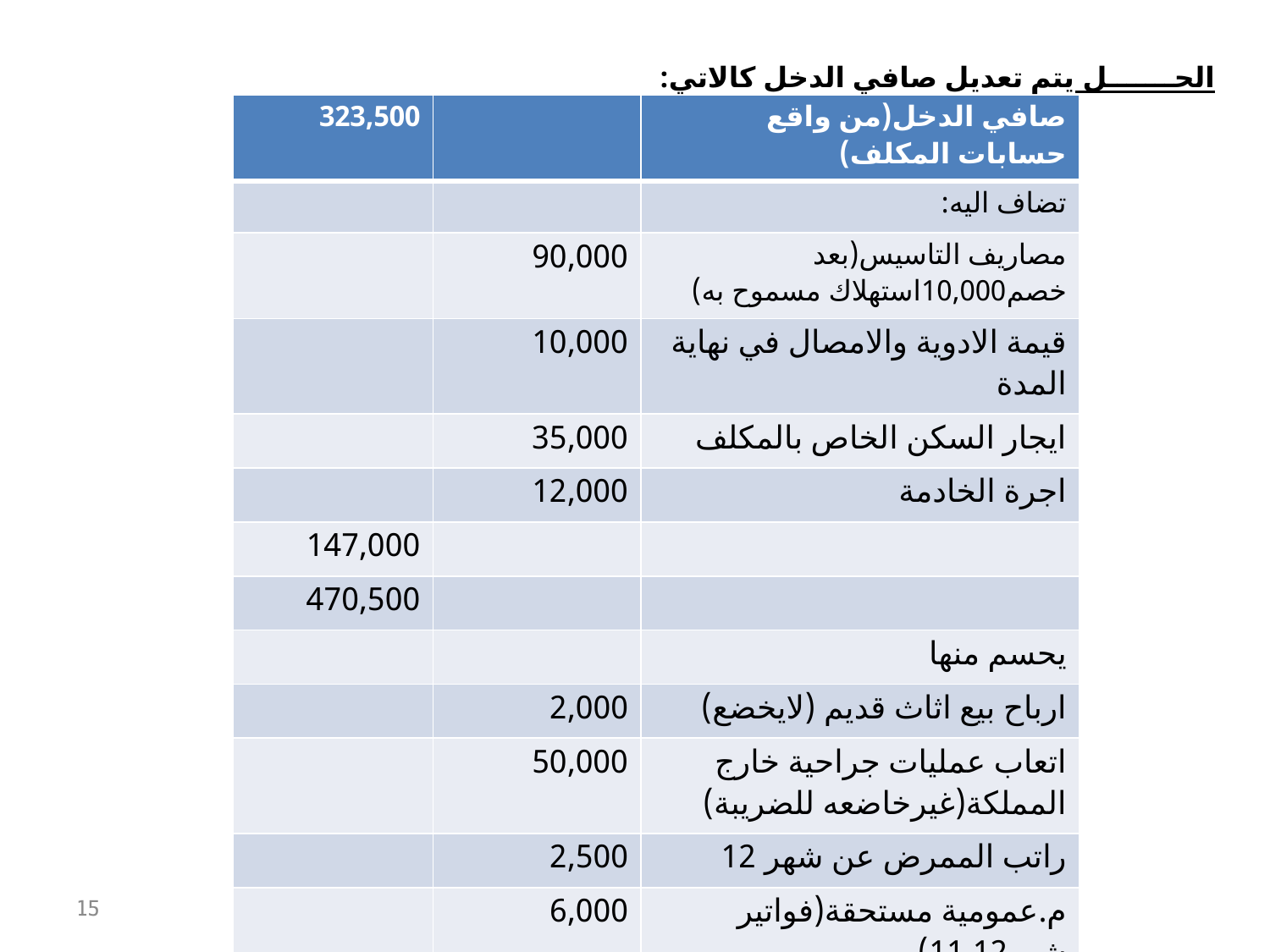

الحـــــــل يتم تعديل صافي الدخل كالاتي:

| 323,500 |  | صافي الدخل(من واقع حسابات المكلف) |
| --- | --- | --- |
|  |  | تضاف اليه: |
|  | 90,000 | مصاريف التاسيس(بعد خصم10,000استهلاك مسموح به) |
|  | 10,000 | قيمة الادوية والامصال في نهاية المدة |
|  | 35,000 | ايجار السكن الخاص بالمكلف |
|  | 12,000 | اجرة الخادمة |
| 147,000 |  |  |
| 470,500 |  |  |
|  |  | يحسم منها |
|  | 2,000 | ارباح بيع اثاث قديم (لايخضع) |
|  | 50,000 | اتعاب عمليات جراحية خارج المملكة(غيرخاضعه للضريبة) |
|  | 2,500 | راتب الممرض عن شهر 12 |
|  | 6,000 | م.عمومية مستحقة(فواتير شهر11,12) |
| 60,500 |  |  |
| 410,000 |  | صافي الدخل المعدل |
15